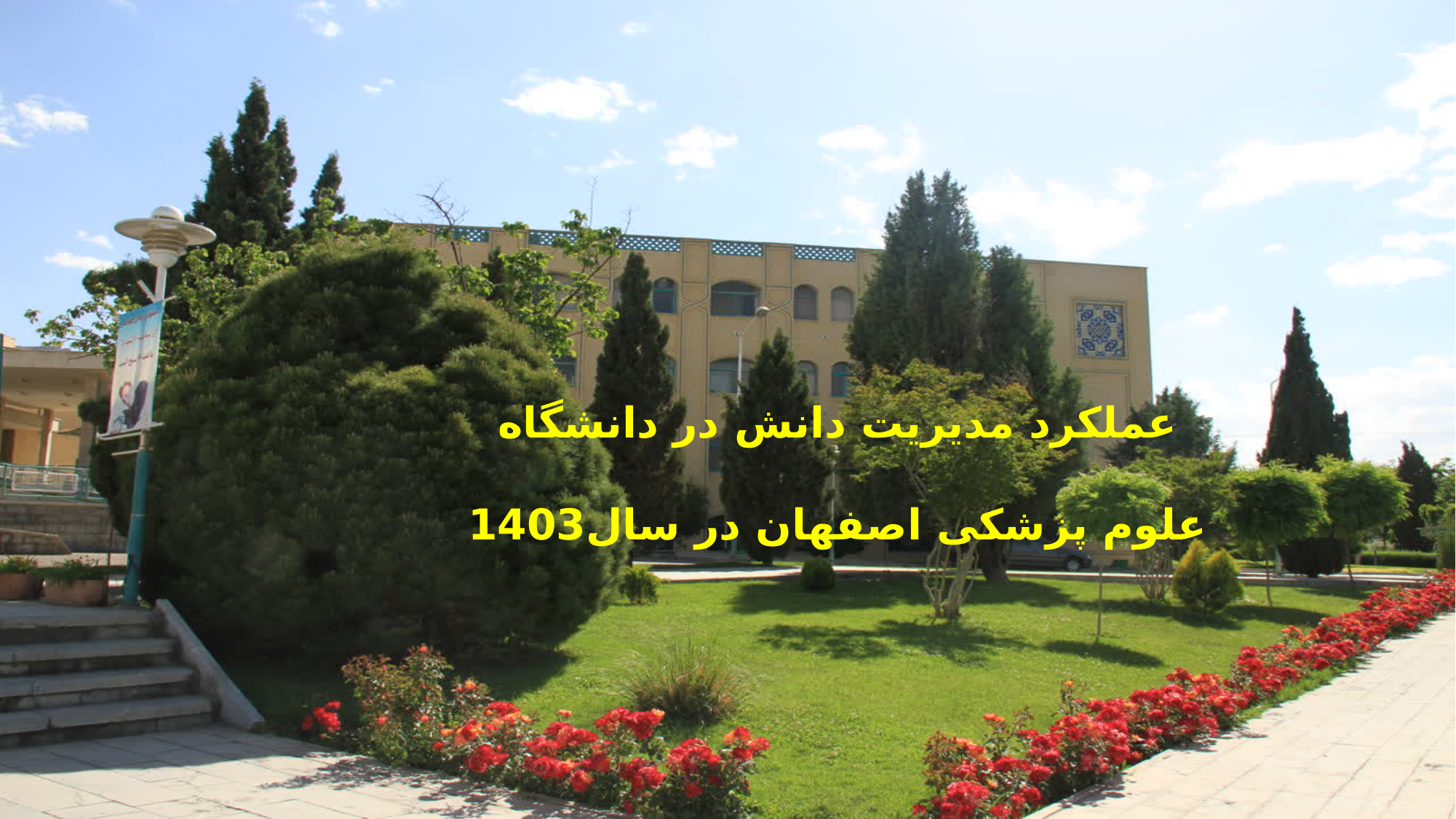

عملکرد مدیریت دانش در دانشگاه علوم پزشکی اصفهان در سال1403